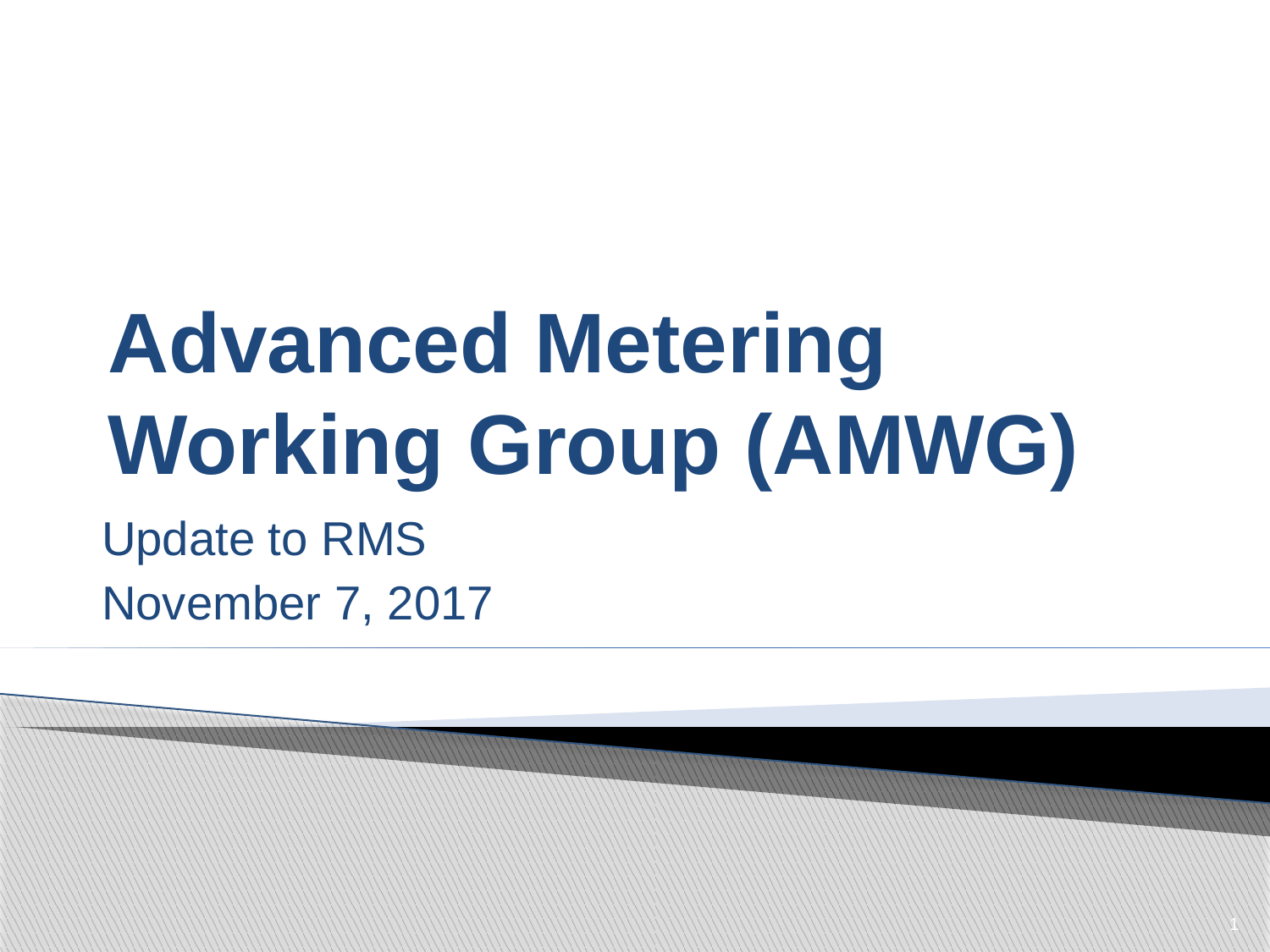

# Advanced Metering Working Group (AMWG)
Update to RMS
November 7, 2017
1